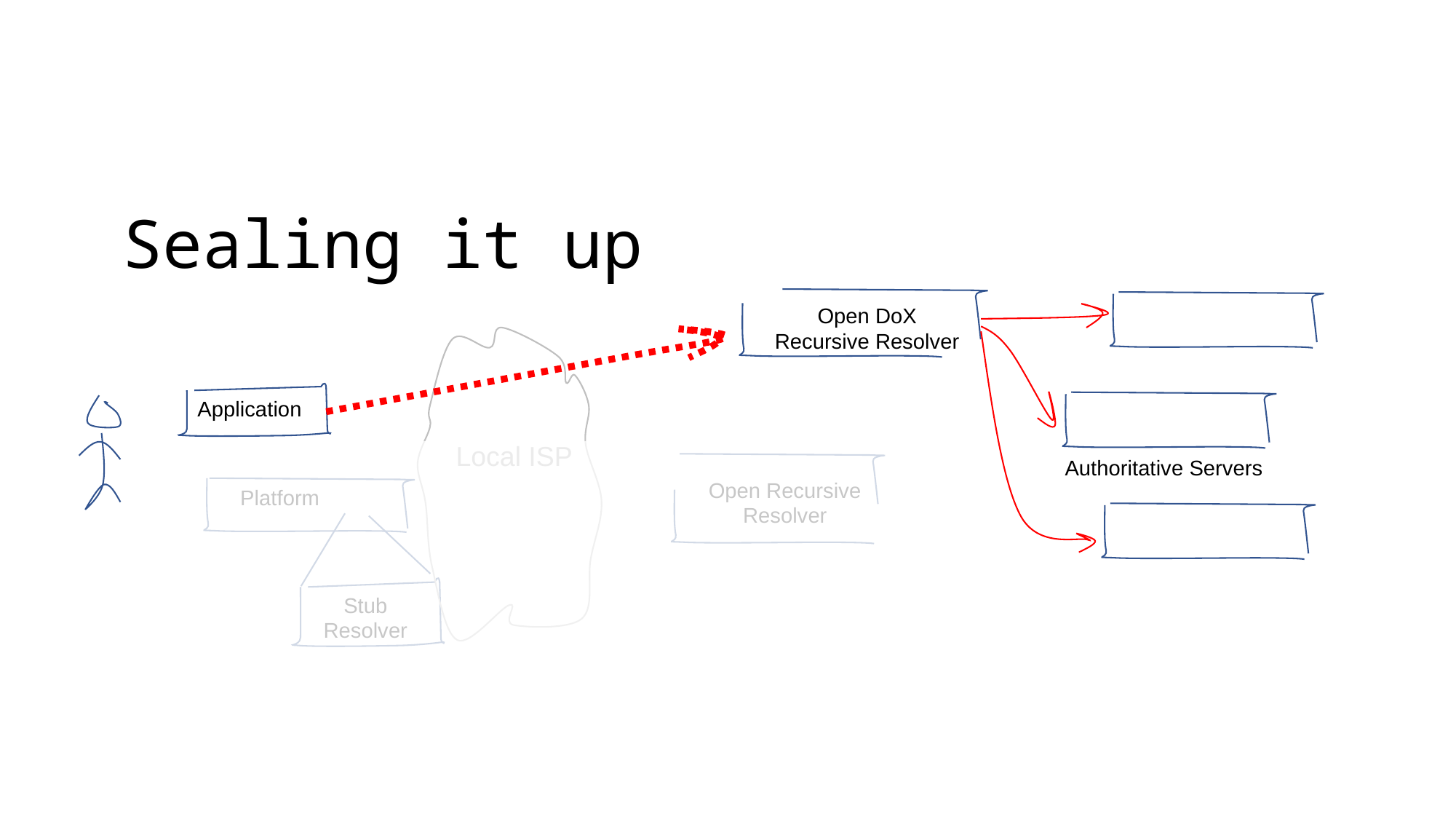

# Sealing it up

Open DoX
Recursive Resolver

Application

Local ISP

Authoritative Servers

Open Recursive
Resolver

Platform

Stub Resolver